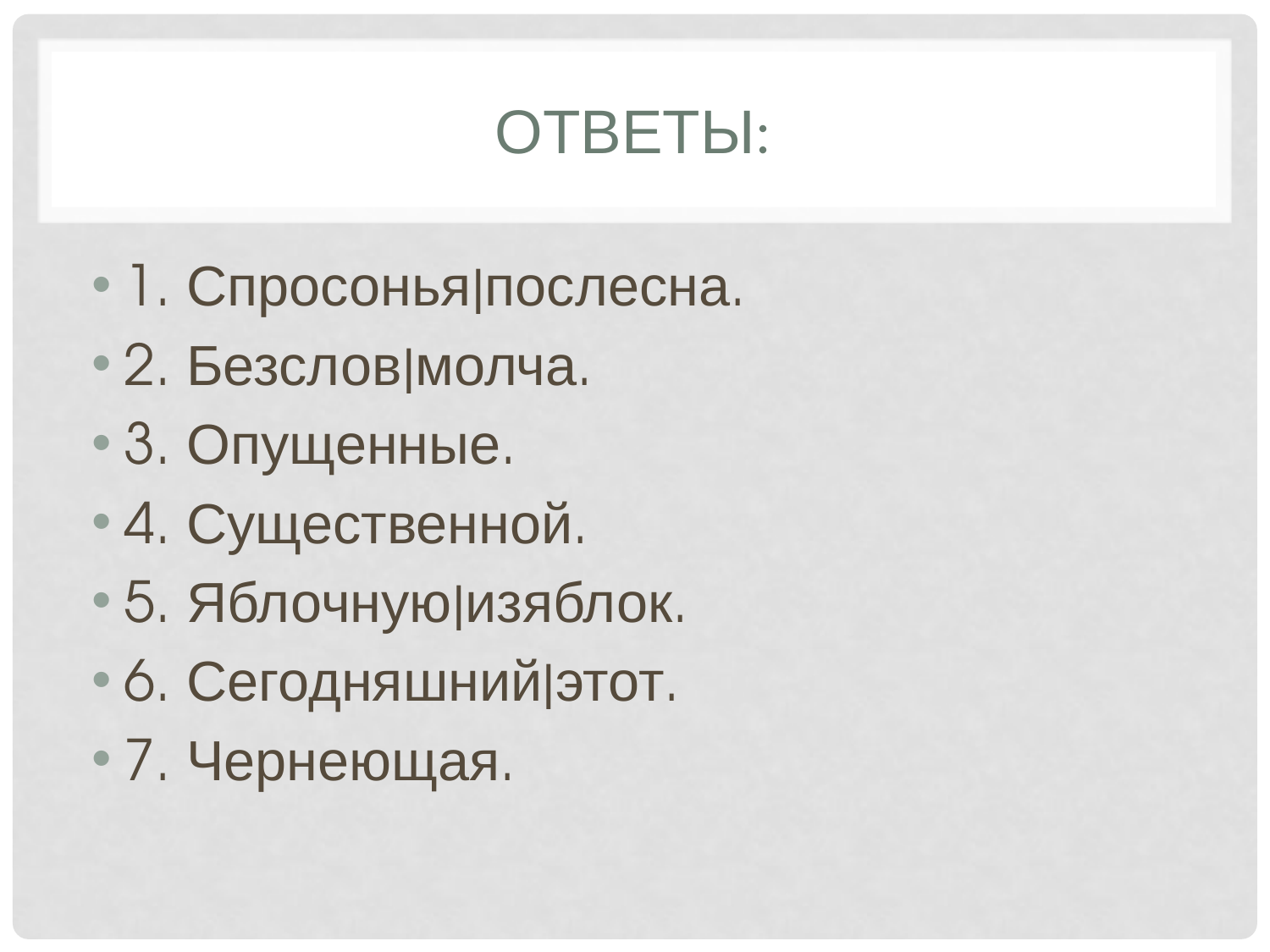

# Ответы:
1. Спросонья|послесна.
2. Безслов|молча.
3. Опущенные.
4. Существенной.
5. Яблочную|изяблок.
6. Сегодняшний|этот.
7. Чернеющая.